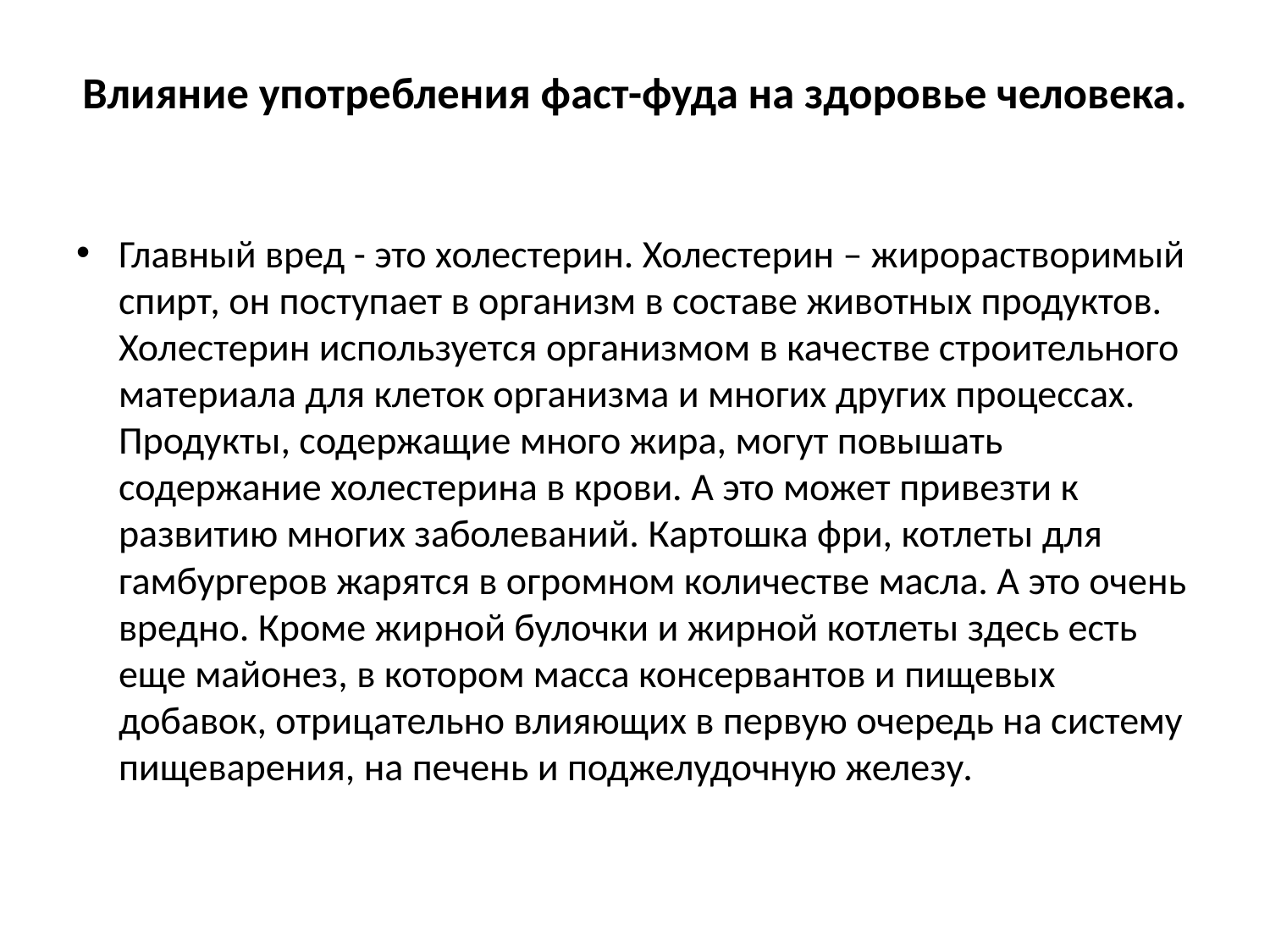

# Влияние употребления фаст-фуда на здоровье человека.
Главный вред - это холестерин. Холестерин – жирорастворимый спирт, он поступает в организм в составе животных продуктов. Холестерин используется организмом в качестве строительного материала для клеток организма и многих других процессах. Продукты, содержащие много жира, могут повышать содержание холестерина в крови. А это может привезти к развитию многих заболеваний. Картошка фри, котлеты для гамбургеров жарятся в огромном количестве масла. А это очень вредно. Кроме жирной булочки и жирной котлеты здесь есть еще майонез, в котором масса консервантов и пищевых добавок, отрицательно влияющих в первую очередь на систему пищеварения, на печень и поджелудочную железу.